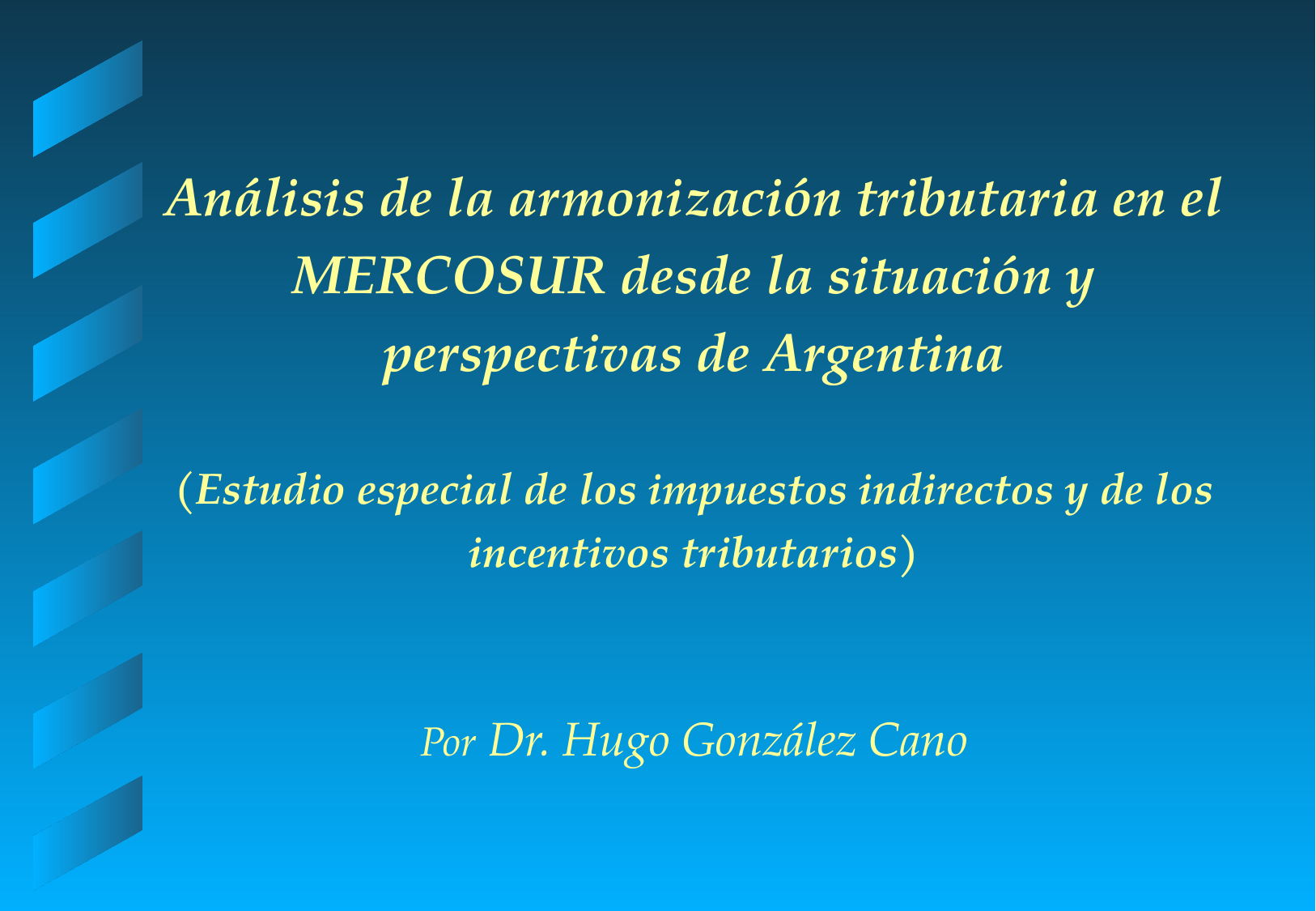

Análisis de la armonización tributaria en el MERCOSUR desde la situación y perspectivas de Argentina
 
(Estudio especial de los impuestos indirectos y de los incentivos tributarios)
Por Dr. Hugo González Cano